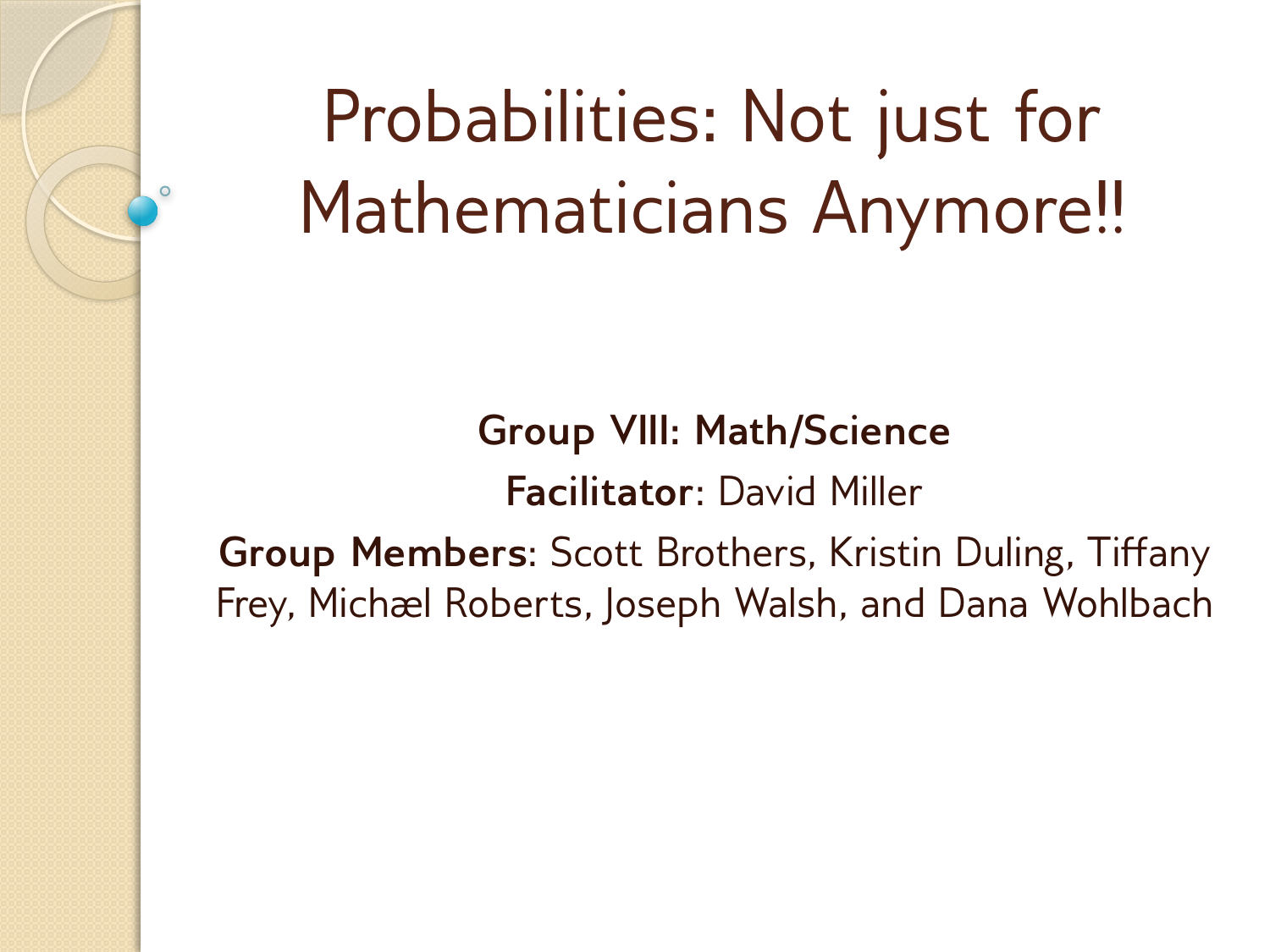

# Probabilities: Not just for Mathematicians Anymore!!
Group VIII: Math/Science
Facilitator: David Miller
Group Members: Scott Brothers, Kristin Duling, Tiffany Frey, Michael Roberts, Joseph Walsh, and Dana Wohlbach